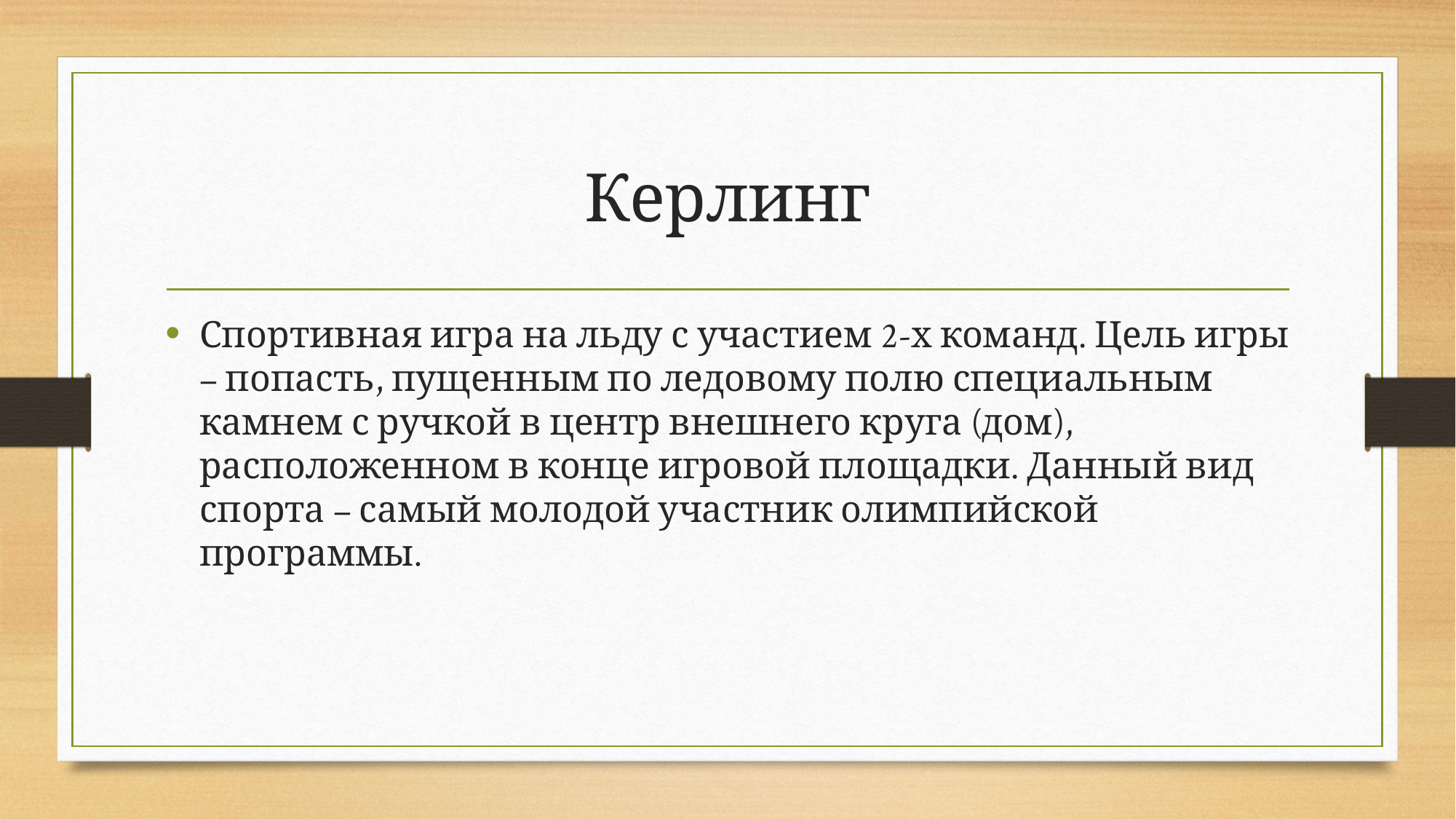

# Керлинг
Спортивная игра на льду с участием 2-х команд. Цель игры – попасть, пущенным по ледовому полю специальным камнем с ручкой в центр внешнего круга (дом), расположенном в конце игровой площадки. Данный вид спорта – самый молодой участник олимпийской программы.